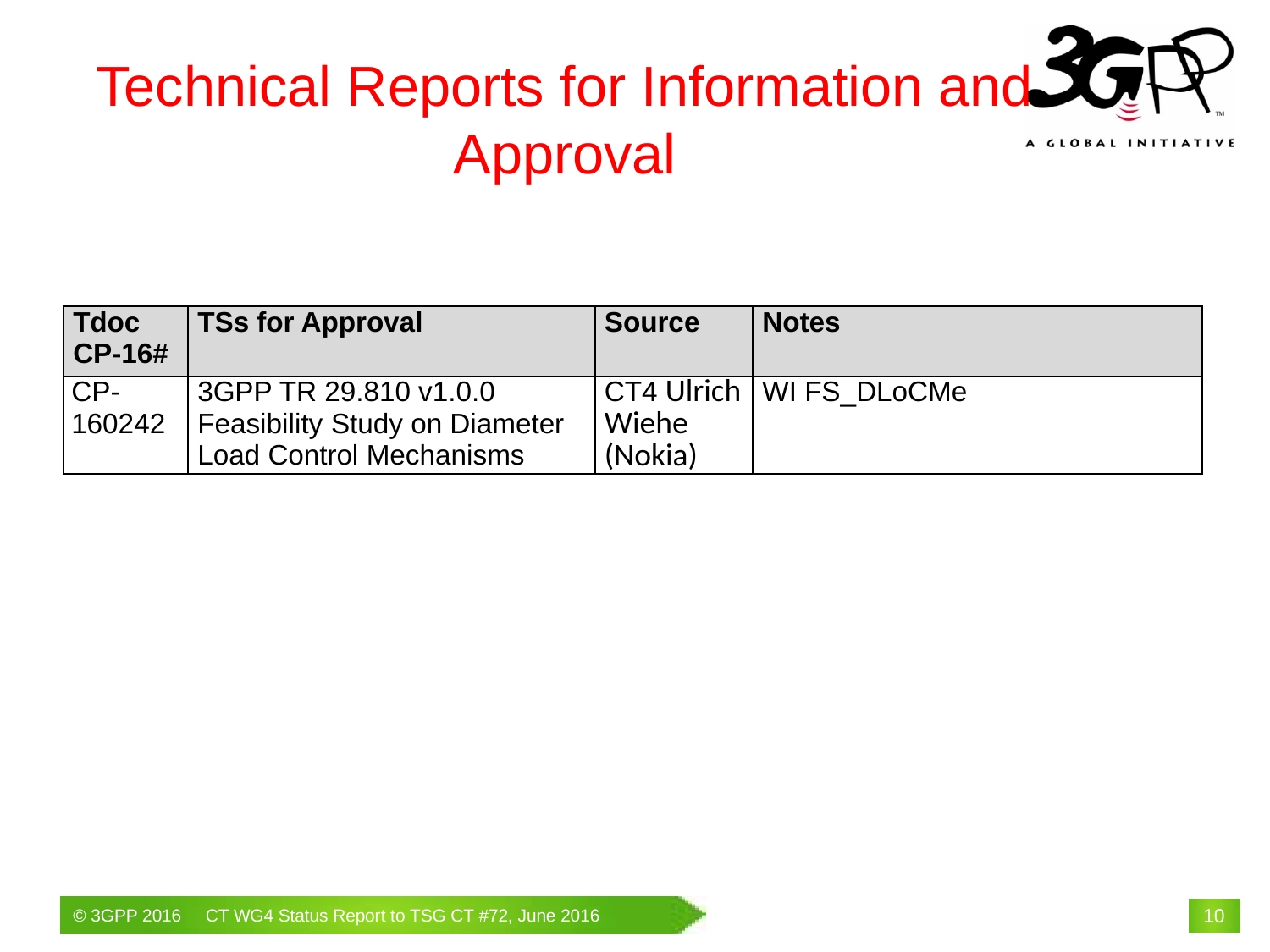

# Technical Reports for Information and Approval

| Tdoc CP-16# | TSs for Approval | Source | Notes |
| --- | --- | --- | --- |
| CP-160242 | 3GPP TR 29.810 v1.0.0 Feasibility Study on Diameter Load Control Mechanisms | CT4 Ulrich Wiehe (Nokia) | WI FS\_DLoCMe |